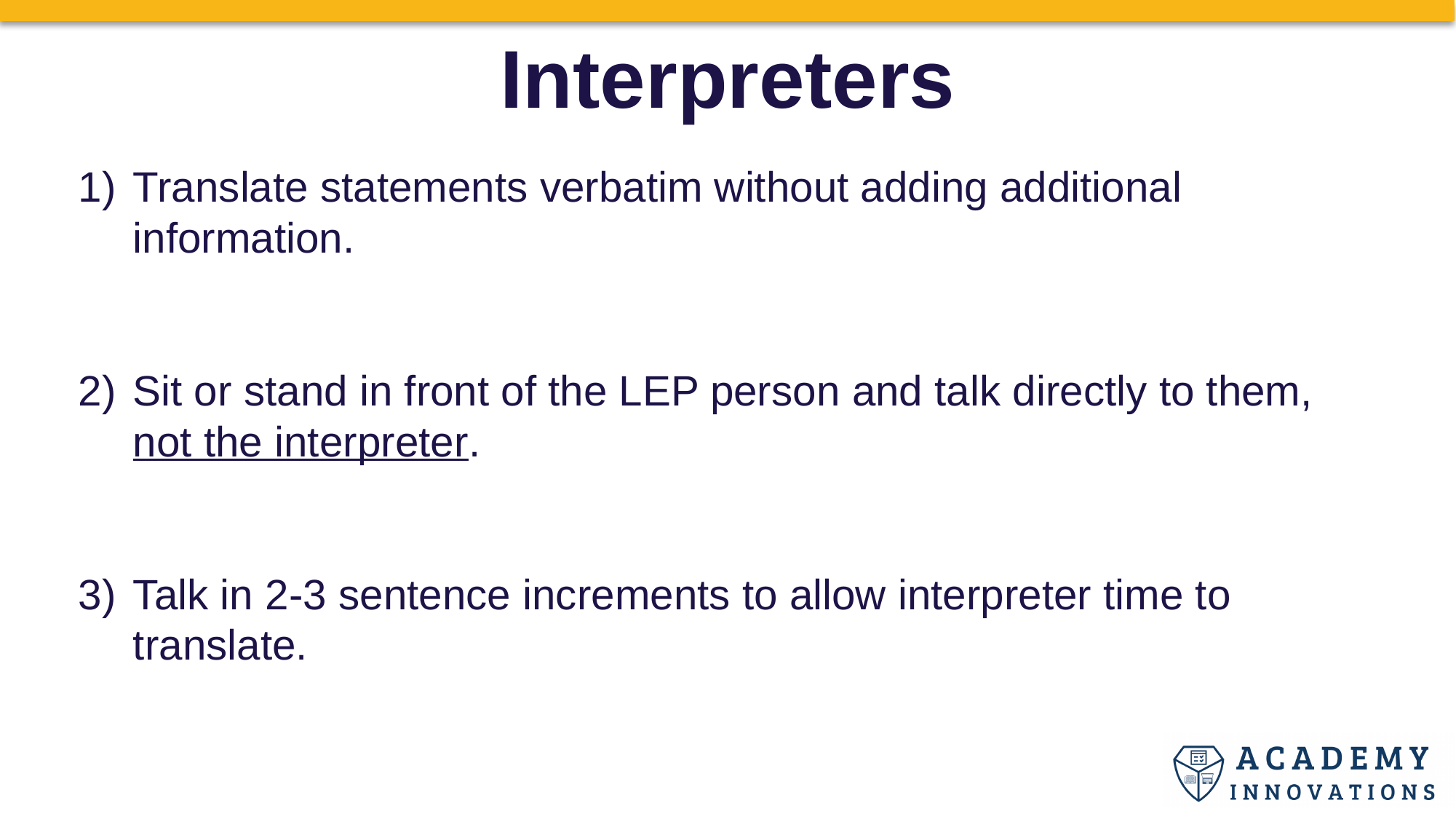

Interpreters
Translate statements verbatim without adding additional information.

Sit or stand in front of the LEP person and talk directly to them, not the interpreter.

Talk in 2-3 sentence increments to allow interpreter time to translate.